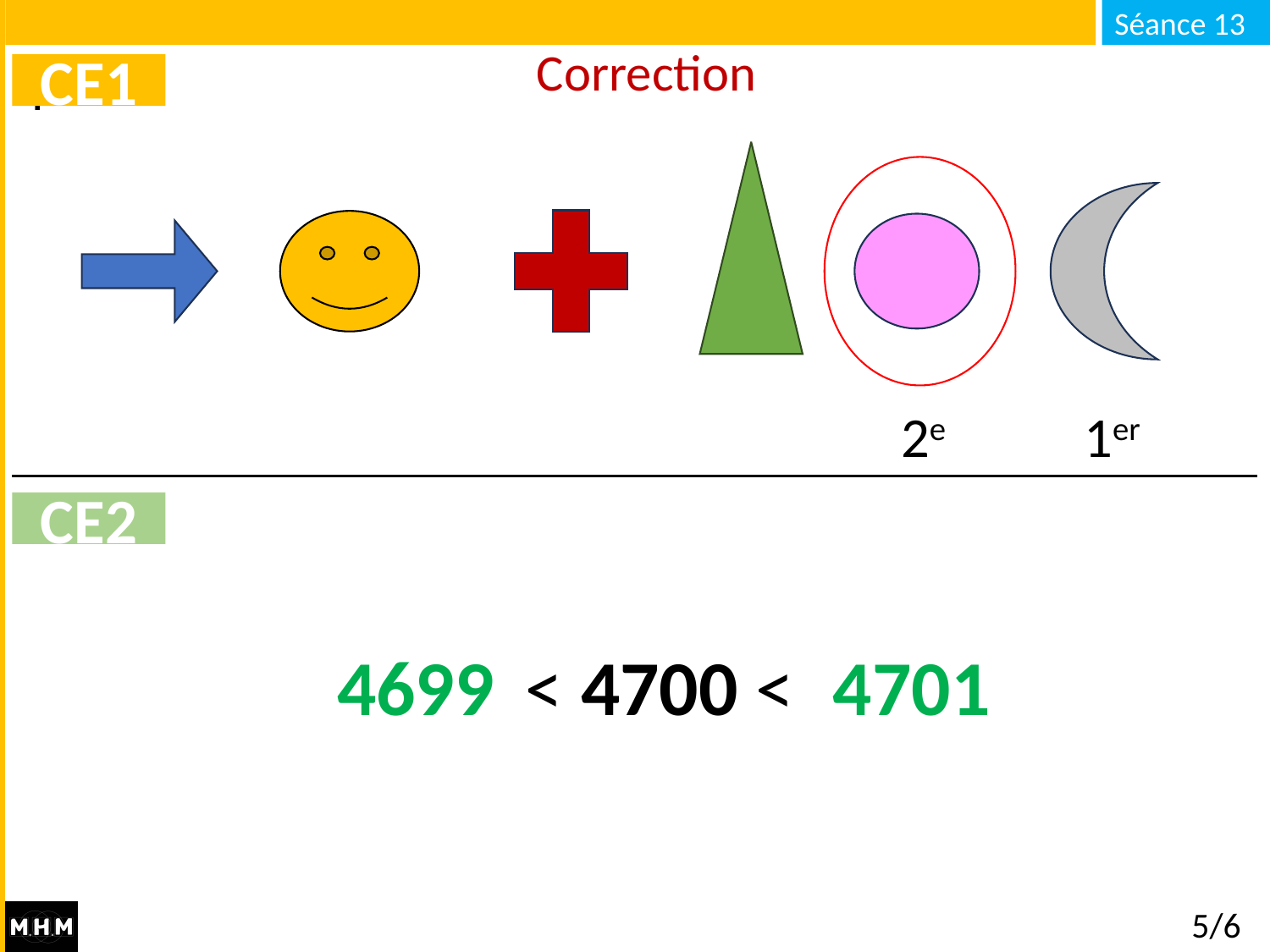

# Correction
CE1

2e
1er
CE2
4701
4699
… < 4700 < …
5/6